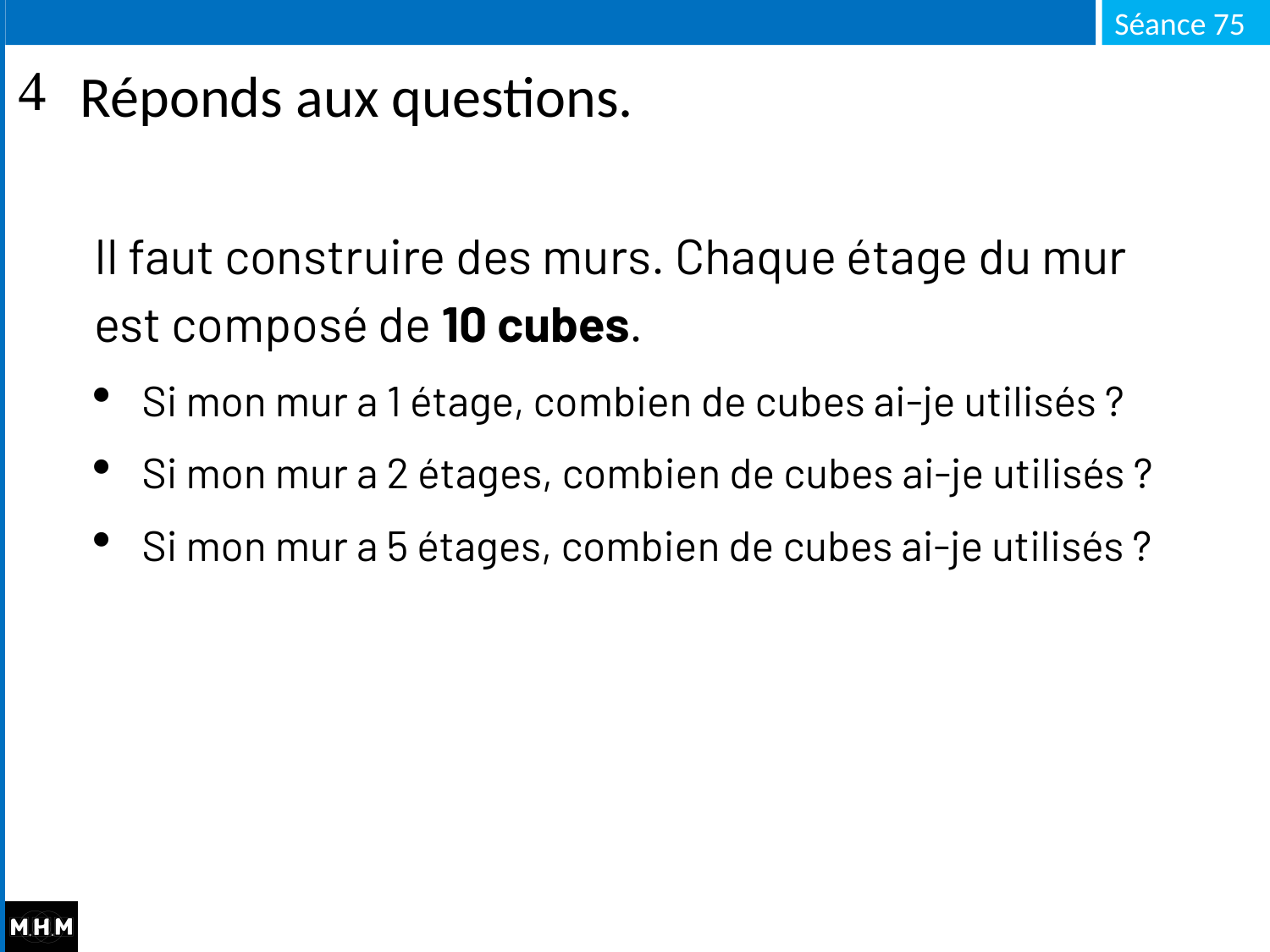

# Réponds aux questions.
Il faut construire des murs. Chaque étage du mur est composé de 10 cubes.
Si mon mur a 1 étage, combien de cubes ai-je utilisés ?
Si mon mur a 2 étages, combien de cubes ai-je utilisés ?
Si mon mur a 5 étages, combien de cubes ai-je utilisés ?